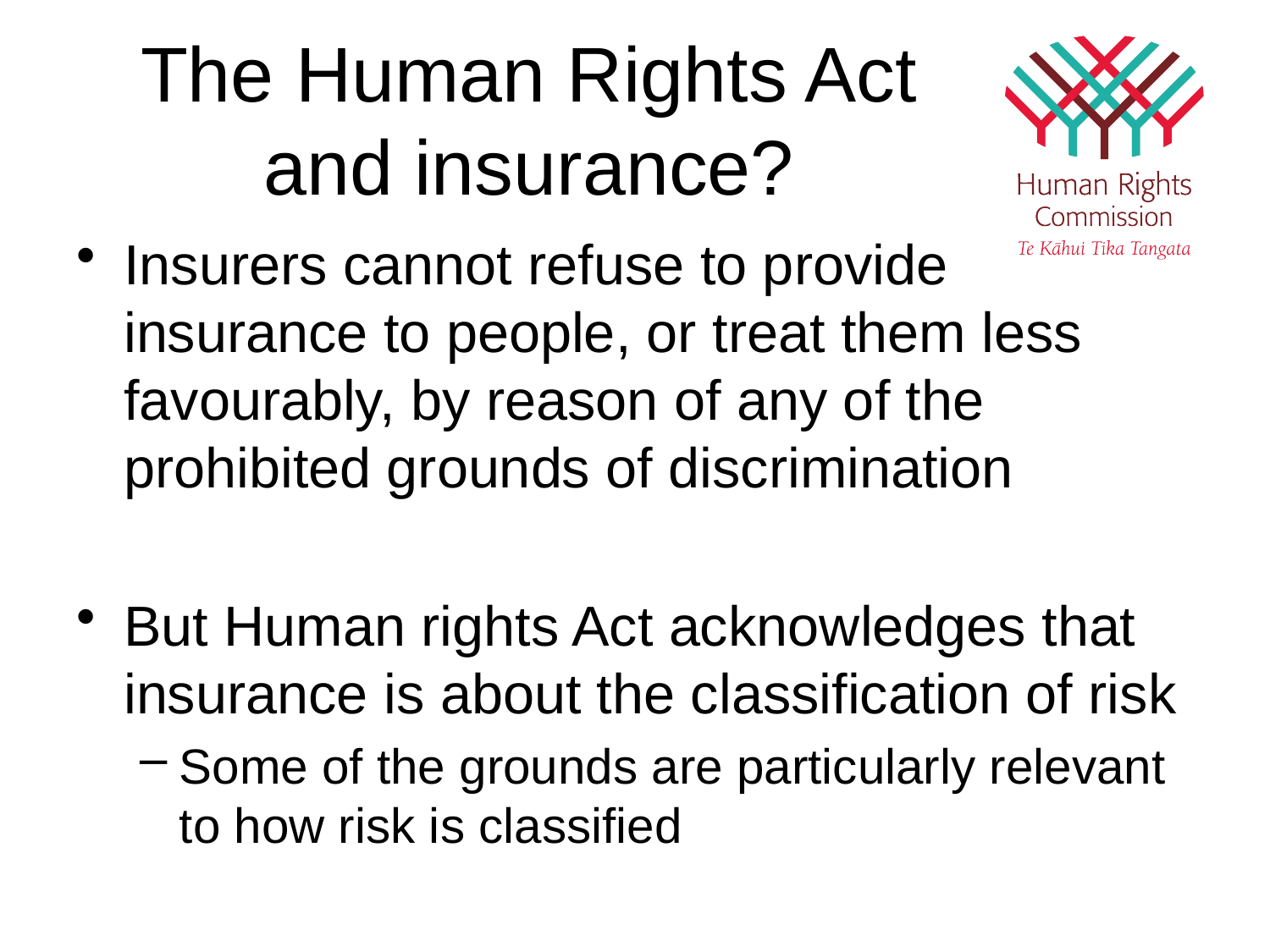

# The Human Rights Act and insurance?
Insurers cannot refuse to provide insurance to people, or treat them less favourably, by reason of any of the prohibited grounds of discrimination

But Human rights Act acknowledges that insurance is about the classification of risk
Some of the grounds are particularly relevant to how risk is classified